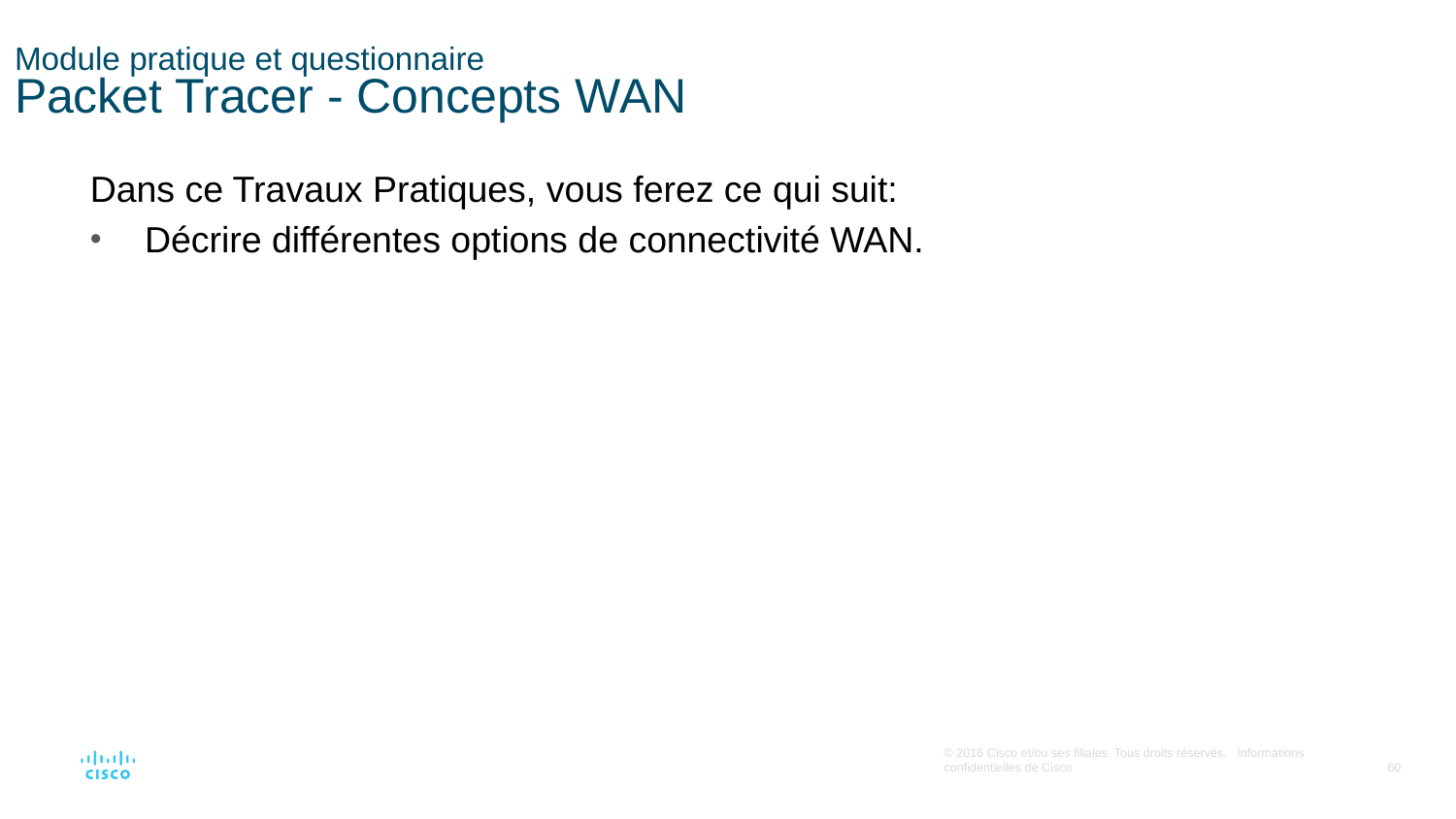

# Module pratique et questionnaire Packet Tracer - Concepts WAN
Dans ce Travaux Pratiques, vous ferez ce qui suit:
Décrire différentes options de connectivité WAN.